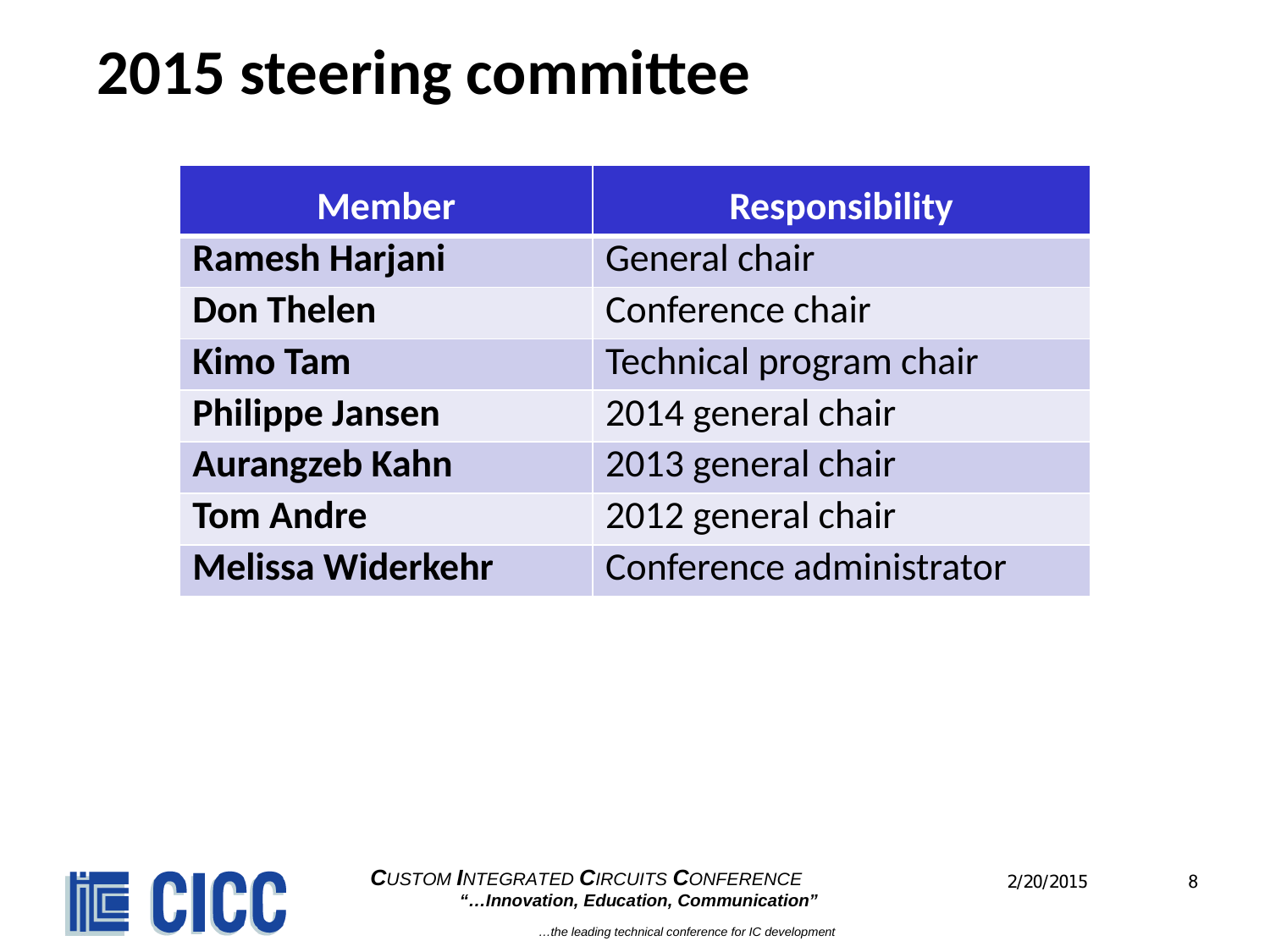

# 2015 steering committee
| Member | Responsibility |
| --- | --- |
| Ramesh Harjani | General chair |
| Don Thelen | Conference chair |
| Kimo Tam | Technical program chair |
| Philippe Jansen | 2014 general chair |
| Aurangzeb Kahn | 2013 general chair |
| Tom Andre | 2012 general chair |
| Melissa Widerkehr | Conference administrator |